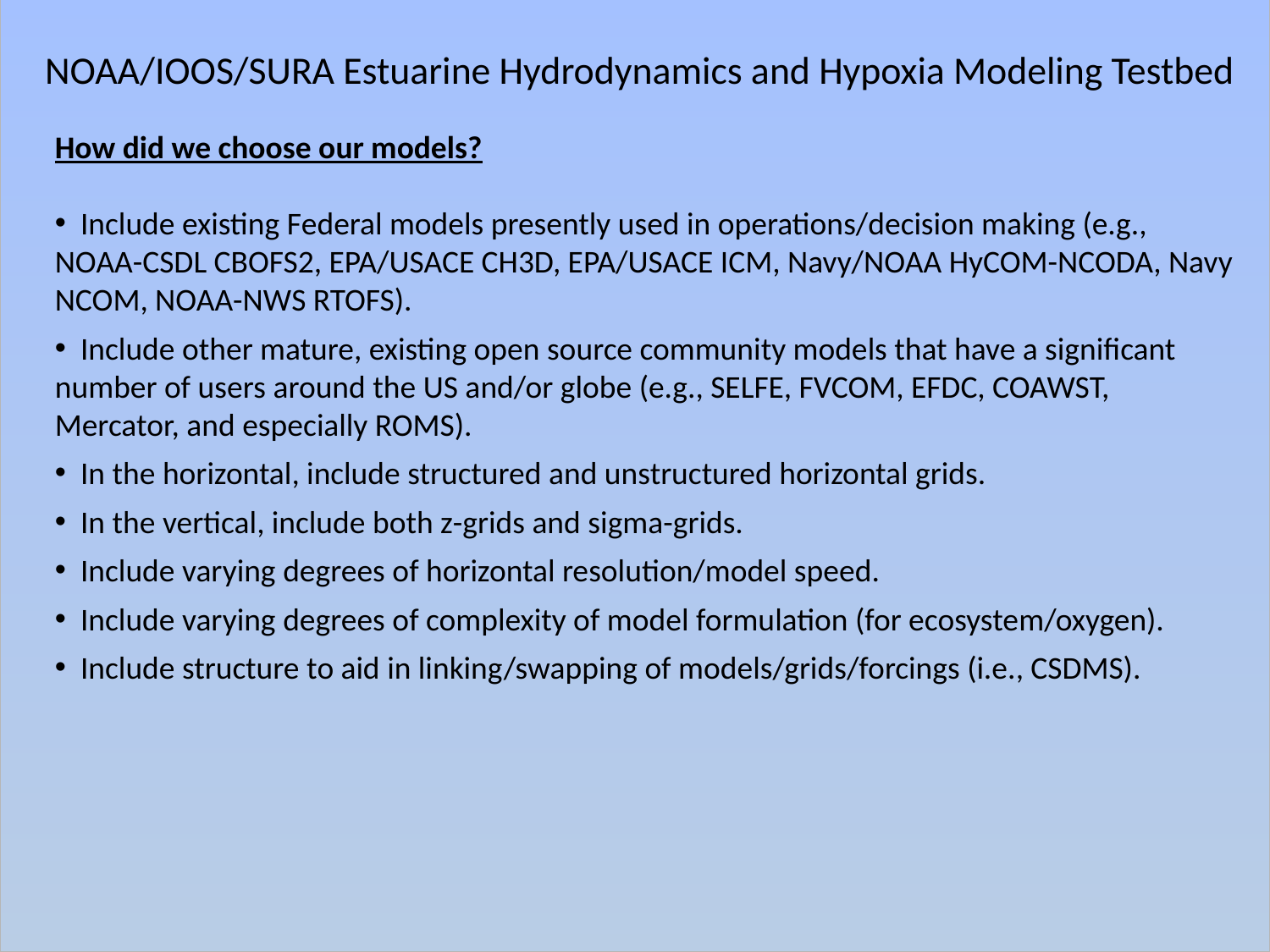

NOAA/IOOS/SURA Estuarine Hydrodynamics and Hypoxia Modeling Testbed

How did we choose our models?

  Include existing Federal models presently used in operations/decision making (e.g., NOAA-CSDL CBOFS2, EPA/USACE CH3D, EPA/USACE ICM, Navy/NOAA HyCOM-NCODA, Navy NCOM, NOAA-NWS RTOFS).
  Include other mature, existing open source community models that have a significant number of users around the US and/or globe (e.g., SELFE, FVCOM, EFDC, COAWST, Mercator, and especially ROMS).
  In the horizontal, include structured and unstructured horizontal grids.
  In the vertical, include both z-grids and sigma-grids.
  Include varying degrees of horizontal resolution/model speed.
  Include varying degrees of complexity of model formulation (for ecosystem/oxygen).
  Include structure to aid in linking/swapping of models/grids/forcings (i.e., CSDMS).